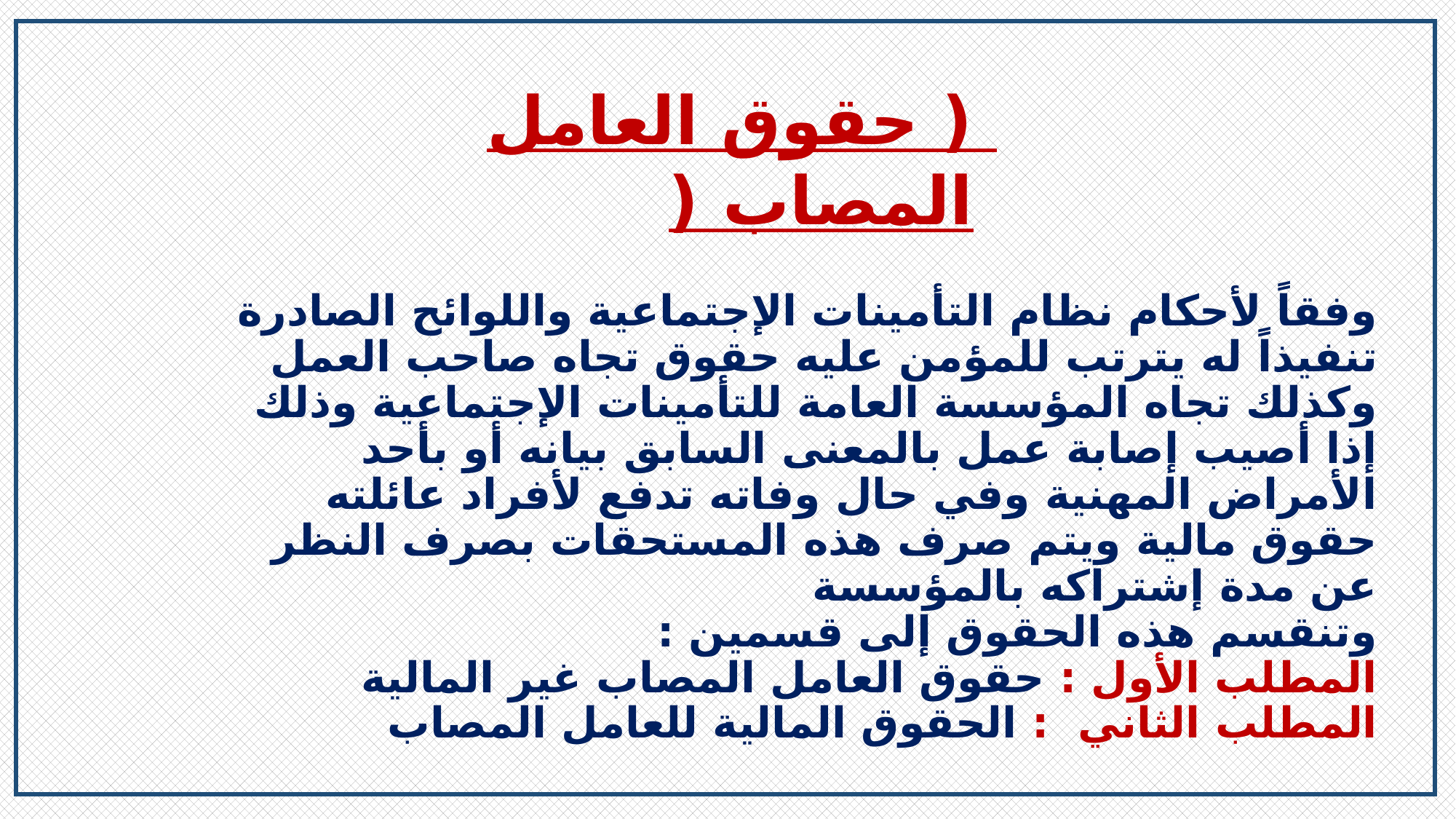

( حقوق العامل المصاب (
# وفقاً لأحكام نظام التأمينات الإجتماعية واللوائح الصادرة تنفيذاً له يترتب للمؤمن عليه حقوق تجاه صاحب العمل وكذلك تجاه المؤسسة العامة للتأمينات الإجتماعية وذلك إذا أصيب إصابة عمل بالمعنى السابق بيانه أو بأحد الأمراض المهنية وفي حال وفاته تدفع لأفراد عائلته حقوق مالية ويتم صرف هذه المستحقات بصرف النظر عن مدة إشتراكه بالمؤسسة وتنقسم هذه الحقوق إلى قسمين : المطلب الأول : حقوق العامل المصاب غير المالية المطلب الثاني  : الحقوق المالية للعامل المصاب